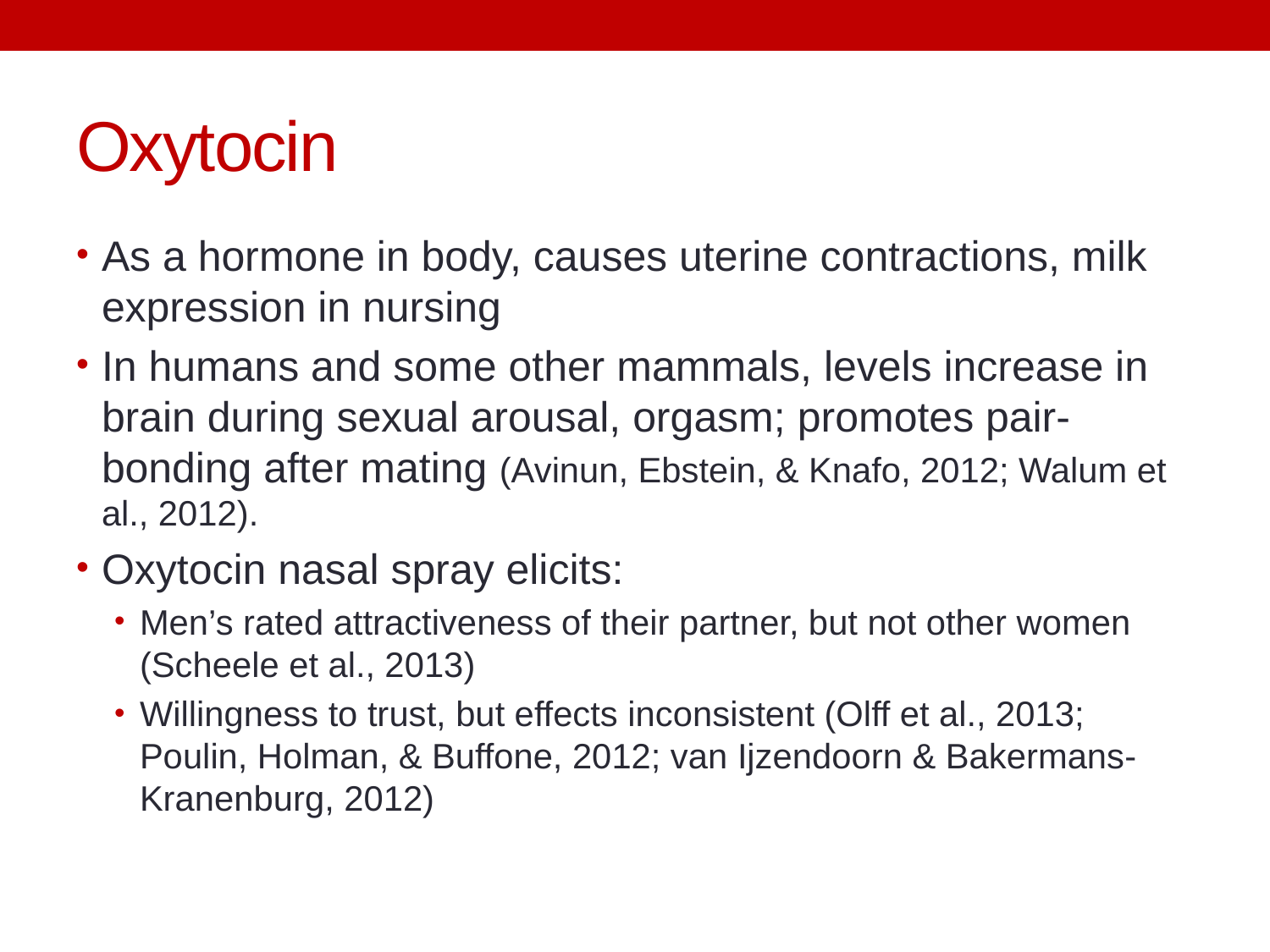

# Oxytocin
As a hormone in body, causes uterine contractions, milk expression in nursing
In humans and some other mammals, levels increase in brain during sexual arousal, orgasm; promotes pair-bonding after mating (Avinun, Ebstein, & Knafo, 2012; Walum et al., 2012).
Oxytocin nasal spray elicits:
Men’s rated attractiveness of their partner, but not other women (Scheele et al., 2013)
Willingness to trust, but effects inconsistent (Olff et al., 2013; Poulin, Holman, & Buffone, 2012; van Ijzendoorn & Bakermans-Kranenburg, 2012)